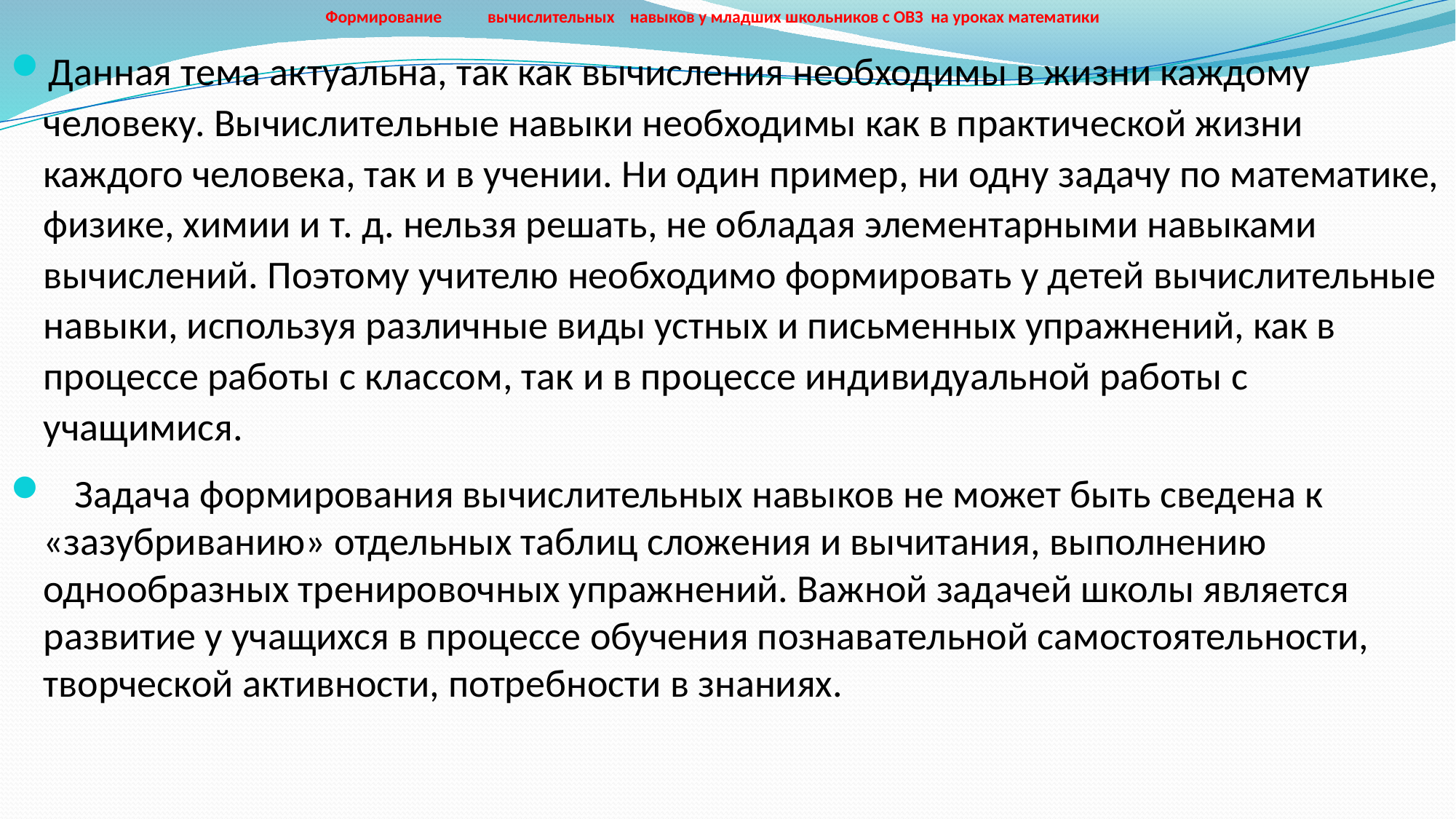

# Формирование            вычислительных    навыков у младших школьников с ОВЗ  на уроках математики
Данная тема актуальна, так как вычисления необходимы в жизни каждому человеку. Вычислительные навыки необходимы как в практической жизни каждого человека, так и в учении. Ни один пример, ни одну задачу по математике, физике, химии и т. д. нельзя решать, не обладая элементарными навыками вычислений. Поэтому учителю необходимо формировать у детей вычислительные навыки, используя различные виды устных и письменных упражнений, как в процессе работы с классом, так и в процессе индивидуальной работы с учащимися.
   Задача формирования вычислительных навыков не может быть сведена к «зазубриванию» отдельных таблиц сложения и вычитания, выполнению однообразных тренировочных упражнений. Важной задачей школы является развитие у учащихся в процессе обучения познавательной самостоятельности, творческой активности, потребности в знаниях.